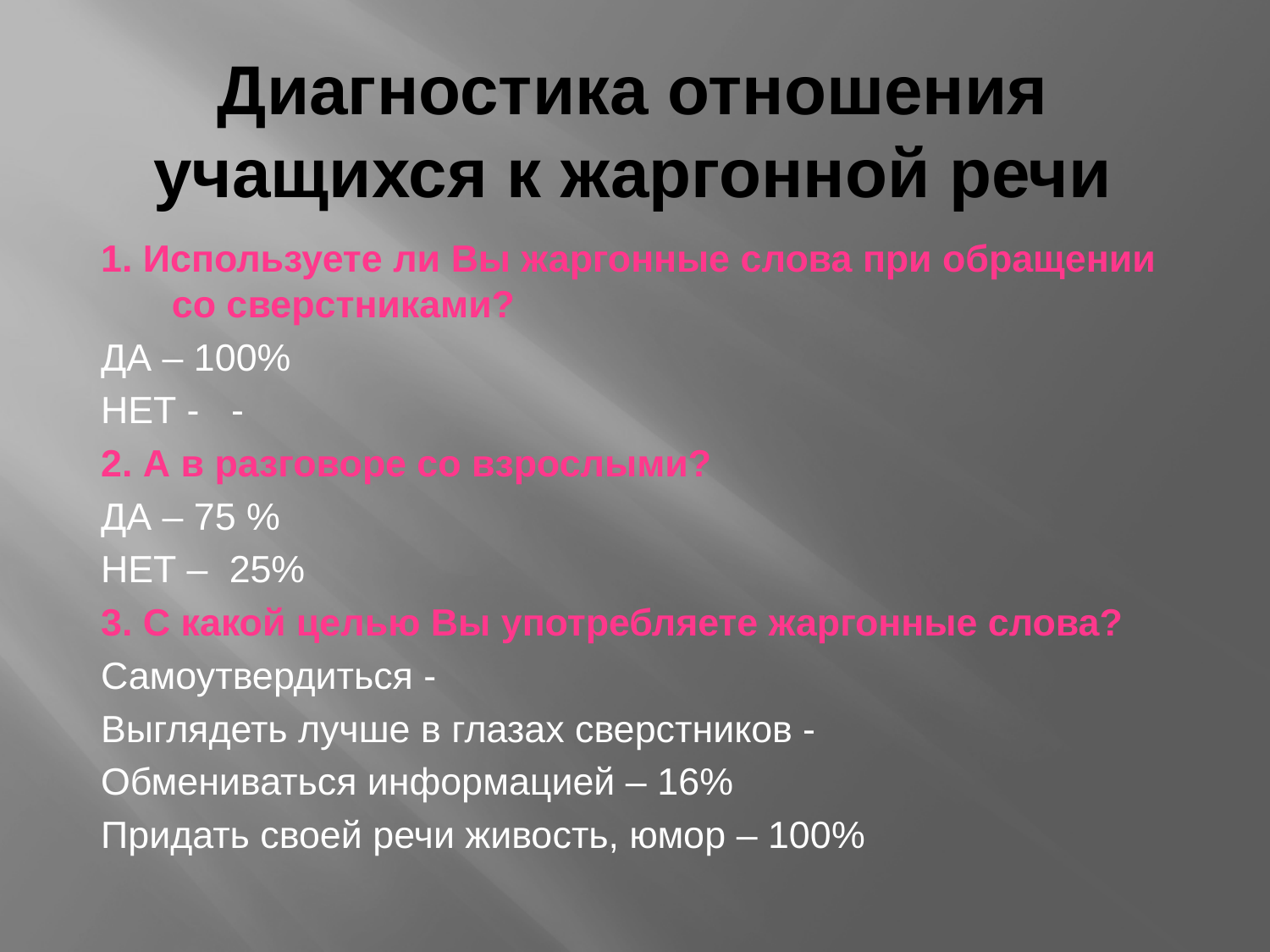

# Диагностика отношения учащихся к жаргонной речи
1. Используете ли Вы жаргонные слова при обращении со сверстниками?
ДА – 100%
НЕТ -   -
2. А в разговоре со взрослыми?
ДА – 75 %
НЕТ –  25%
3. С какой целью Вы употребляете жаргонные слова?
Самоутвердиться -
Выглядеть лучше в глазах сверстников -
Обмениваться информацией – 16%
Придать своей речи живость, юмор – 100%